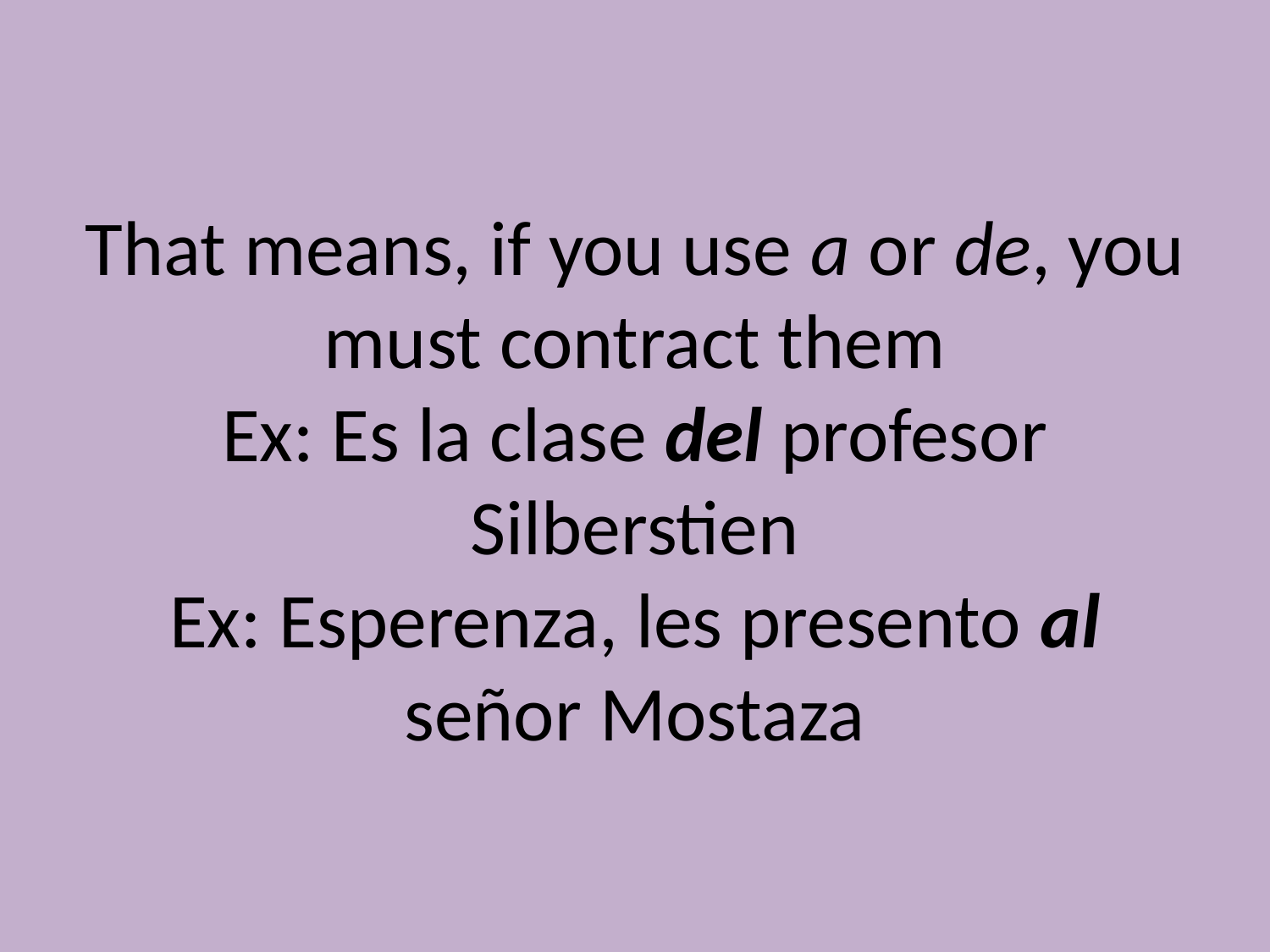

# That means, if you use a or de, you must contract them Ex: Es la clase del profesor Silberstien Ex: Esperenza, les presento al señor Mostaza